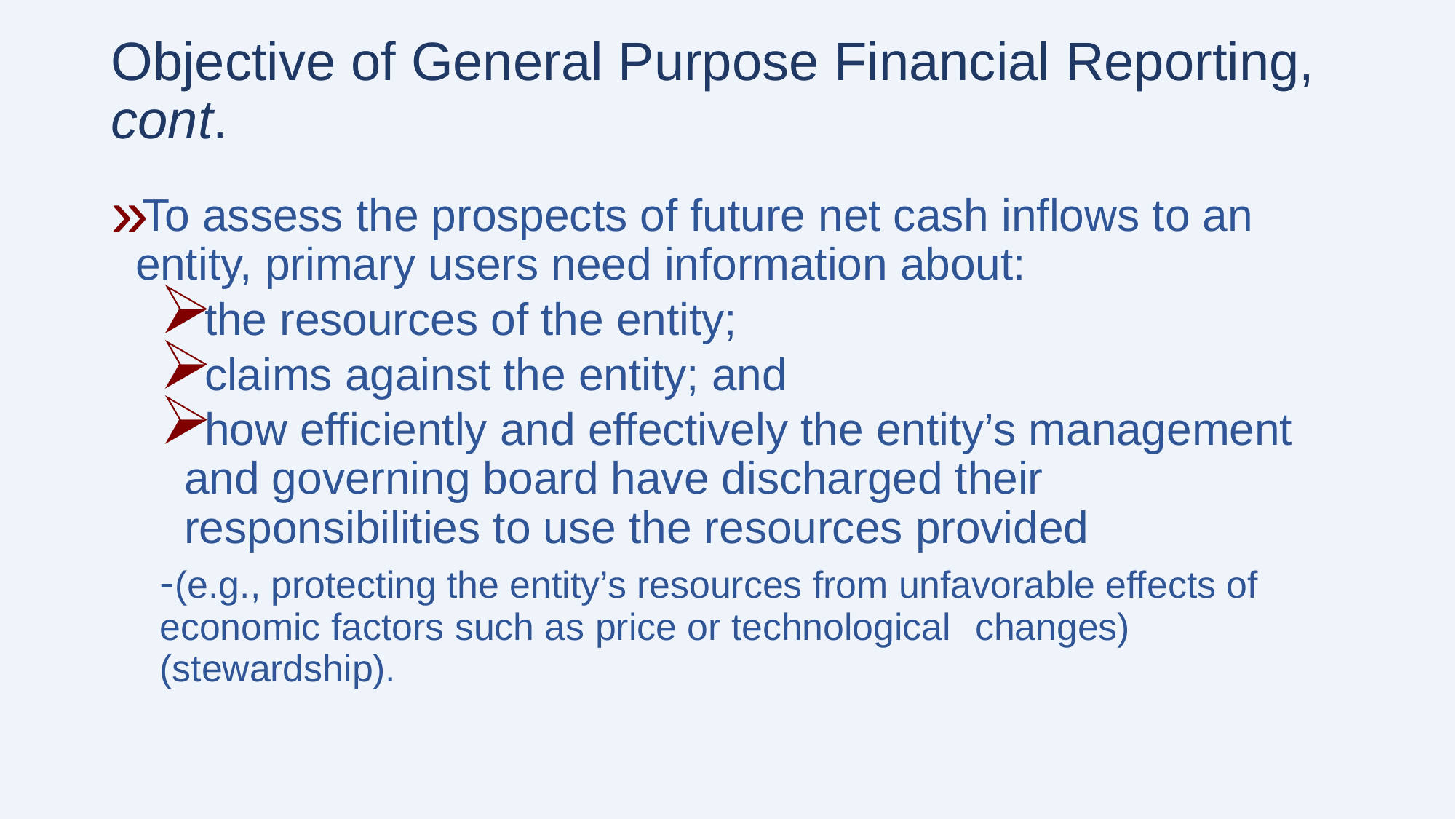

# Objective of General Purpose Financial Reporting, cont.
To assess the prospects of future net cash inflows to an entity, primary users need information about:
the resources of the entity;
claims against the entity; and
how efficiently and effectively the entity’s management and governing board have discharged their responsibilities to use the resources provided
	-(e.g., protecting the entity’s resources from unfavorable effects of 	economic factors such as price or technological 	changes)(stewardship).

12